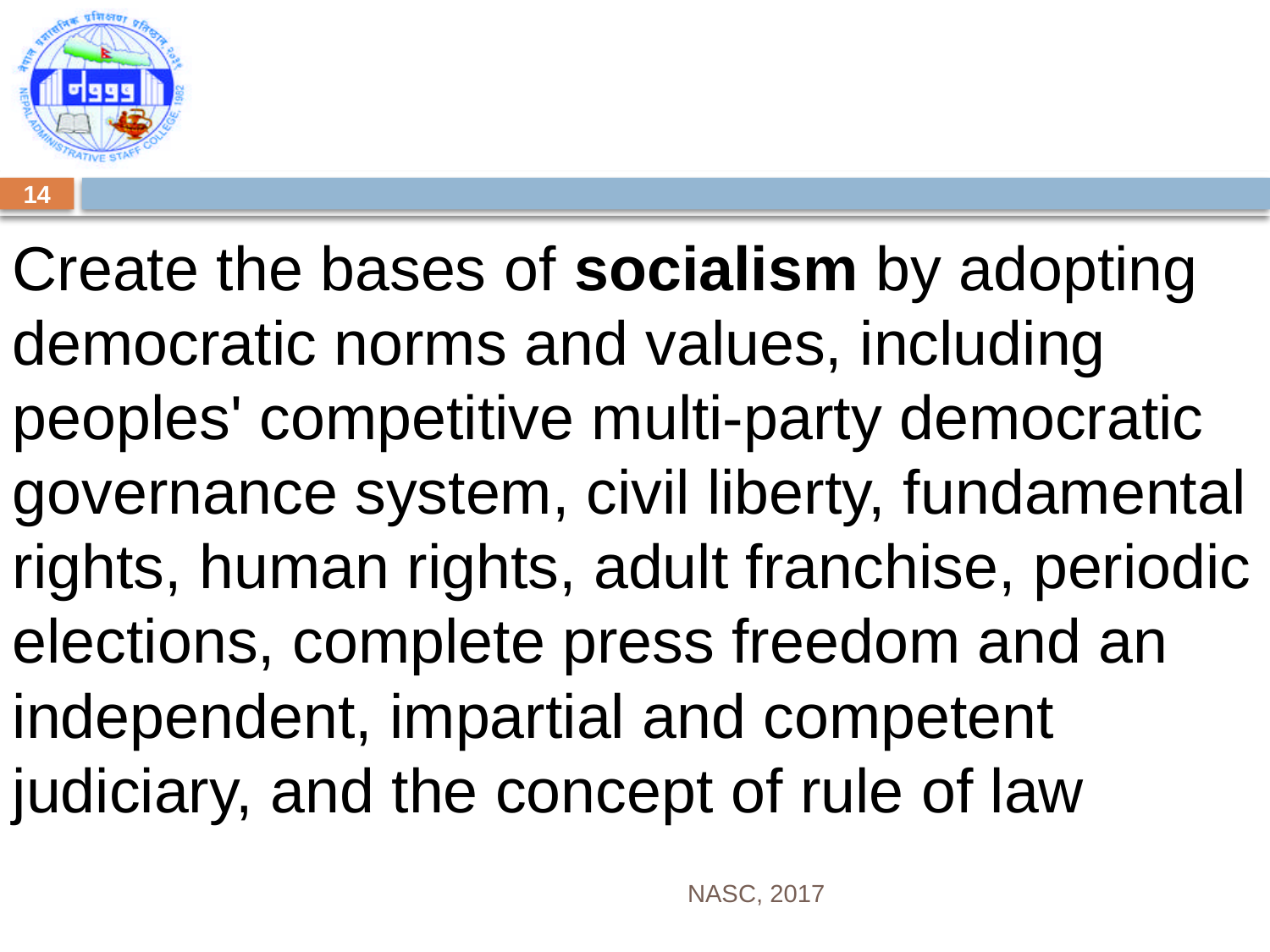

#
14
Create the bases of socialism by adopting democratic norms and values, including peoples' competitive multi-party democratic governance system, civil liberty, fundamental rights, human rights, adult franchise, periodic elections, complete press freedom and an independent, impartial and competent judiciary, and the concept of rule of law
NASC, 2017